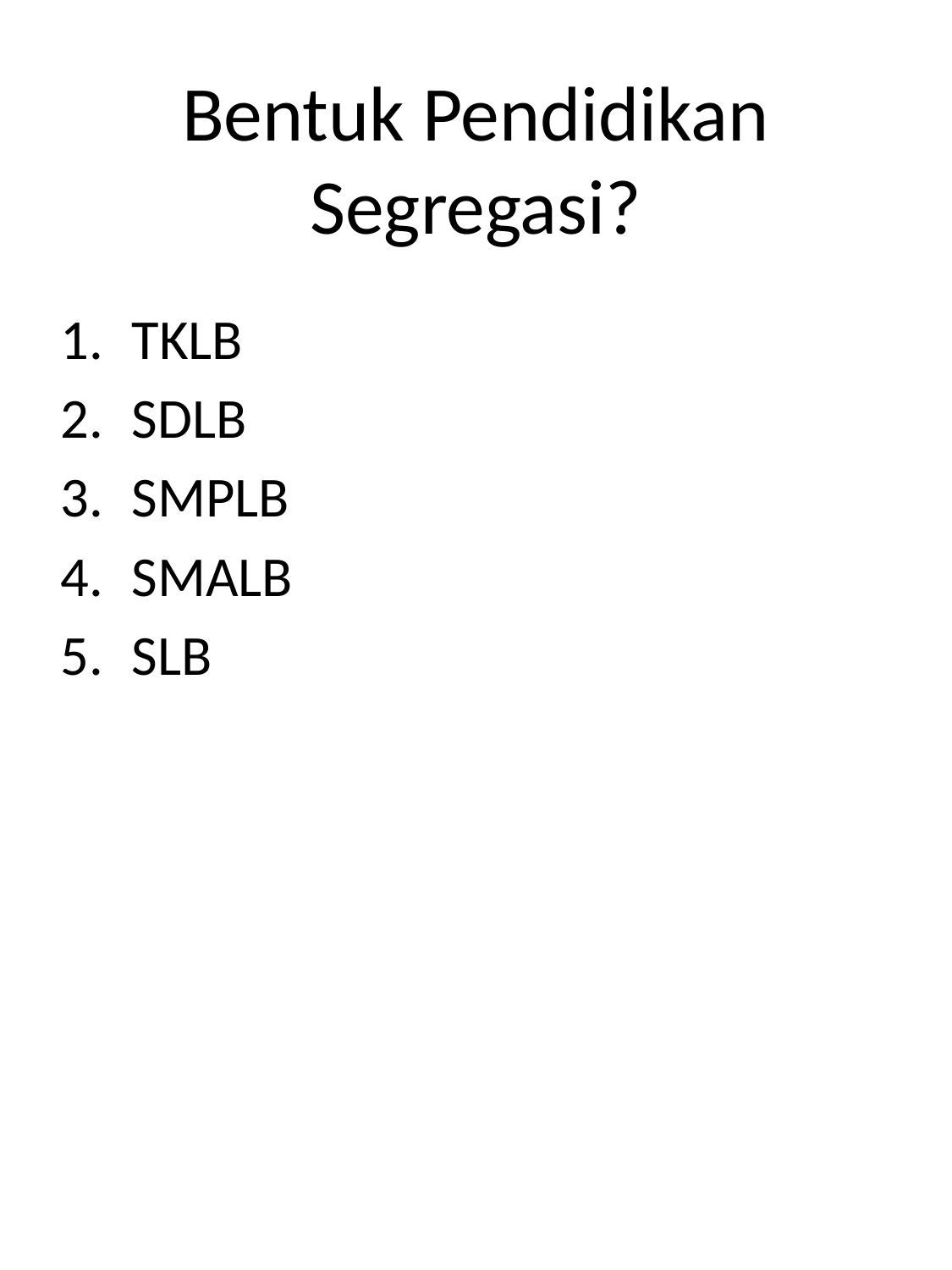

# Bentuk Pendidikan Segregasi?
TKLB
SDLB
SMPLB
SMALB
SLB